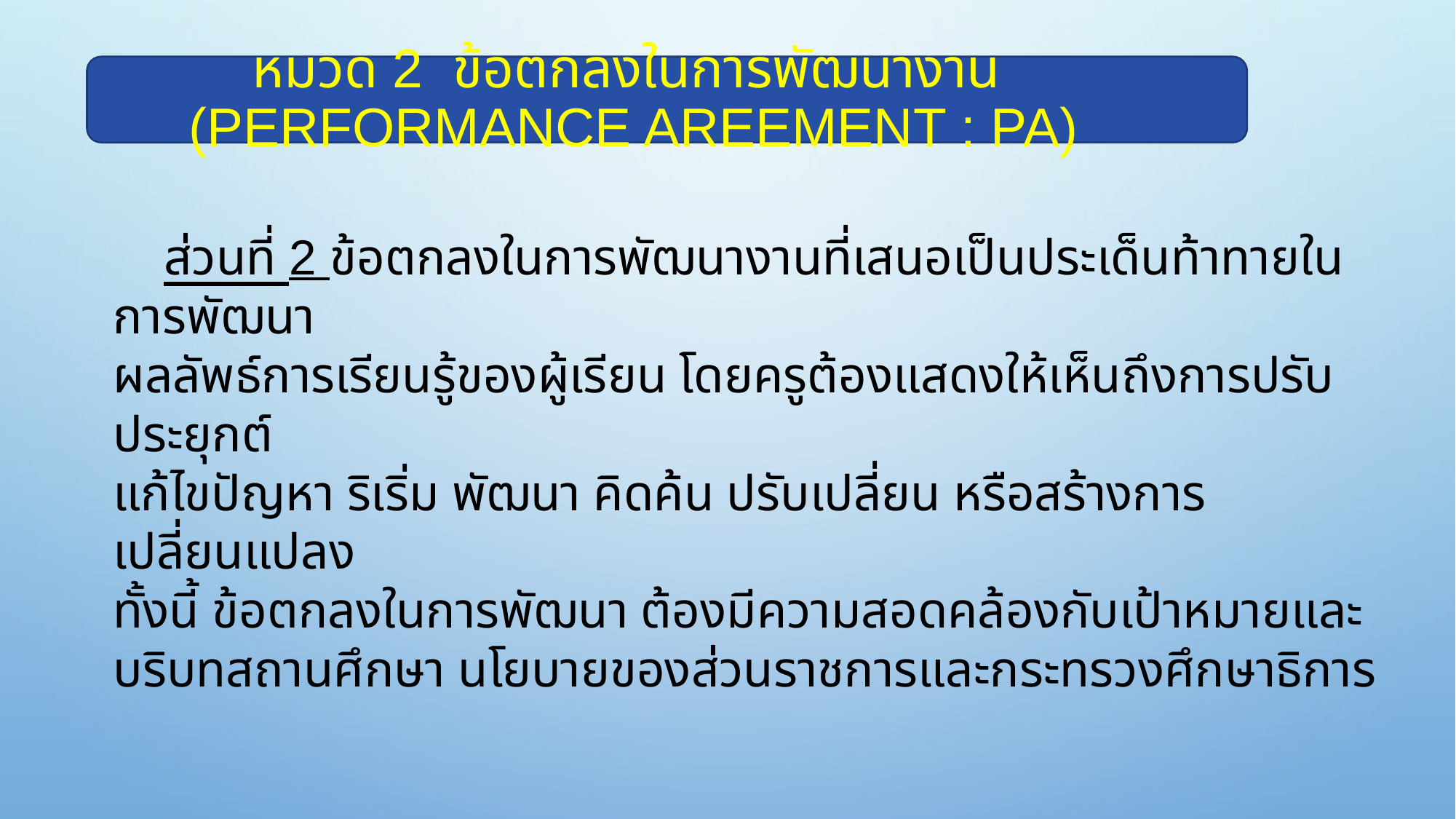

# หมวด 2  ข้อตกลงในการพัฒนางาน  (Performance Areement : PA)

    ส่วนที่ 2 ข้อตกลงในการพัฒนางานที่เสนอเป็นประเด็นท้าทายในการพัฒนา
ผลลัพธ์การเรียนรู้ของผู้เรียน โดยครูต้องแสดงให้เห็นถึงการปรับประยุกต์
แก้ไขปัญหา ริเริ่ม พัฒนา คิดค้น ปรับเปลี่ยน หรือสร้างการเปลี่ยนแปลง
ทั้งนี้ ข้อตกลงในการพัฒนา ต้องมีความสอดคล้องกับเป้าหมายและ
บริบทสถานศึกษา นโยบายของส่วนราชการและกระทรวงศึกษาธิการ